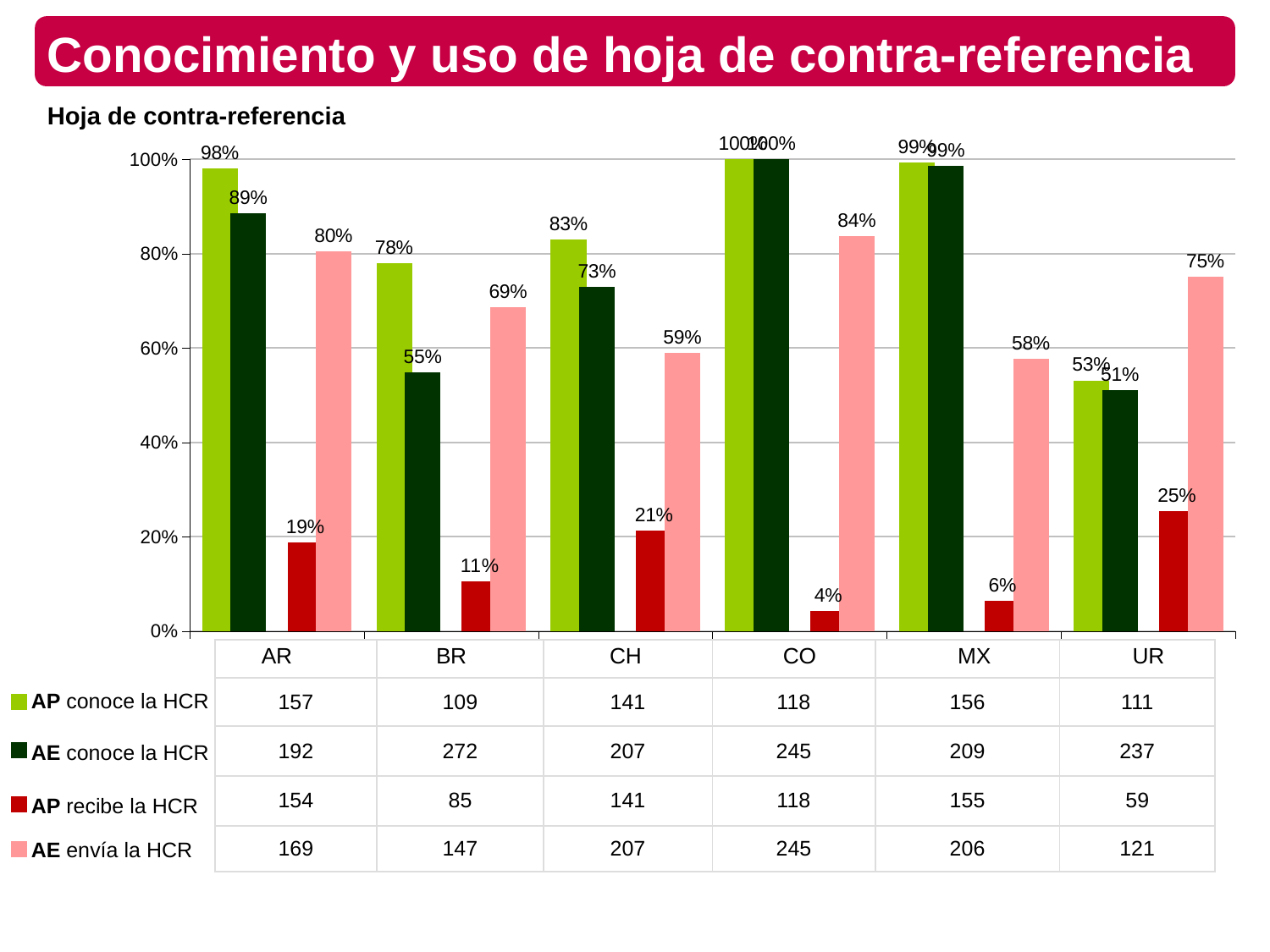

Conocimiento y uso de hoja de contra-referencia
Hoja de contra-referencia

### Chart

| Category | AP conoce el mecanismo | AE conoce el mecanismo |  | Utiliza el mecanismo | Recibe el mecanismo |
|---|---|---|---|---|---|
| AR | 0.9809 | 0.8854 | None | 0.1883 | 0.8047 |
| BR | 0.7798 | 0.5478 | None | 0.1059 | 0.6871 |
| CH | 0.8298 | 0.7295 | None | 0.2128 | 0.5894 |
| CO | 1.0 | 1.0 | None | 0.0424 | 0.8367 |
| MX | 0.9936 | 0.9856 | None | 0.0645 | 0.5777 |
| UR | 0.5315 | 0.5105 | None | 0.2542 | 0.7521 |
|  |  |  |  |  |  |
| --- | --- | --- | --- | --- | --- |
| 157 | 109 | 141 | 118 | 156 | 111 |
| 192 | 272 | 207 | 245 | 209 | 237 |
| 154 | 85 | 141 | 118 | 155 | 59 |
| 169 | 147 | 207 | 245 | 206 | 121 |
AP conoce la HCR

AE conoce la HCR

AP recibe la HCR

AE envía la HCR